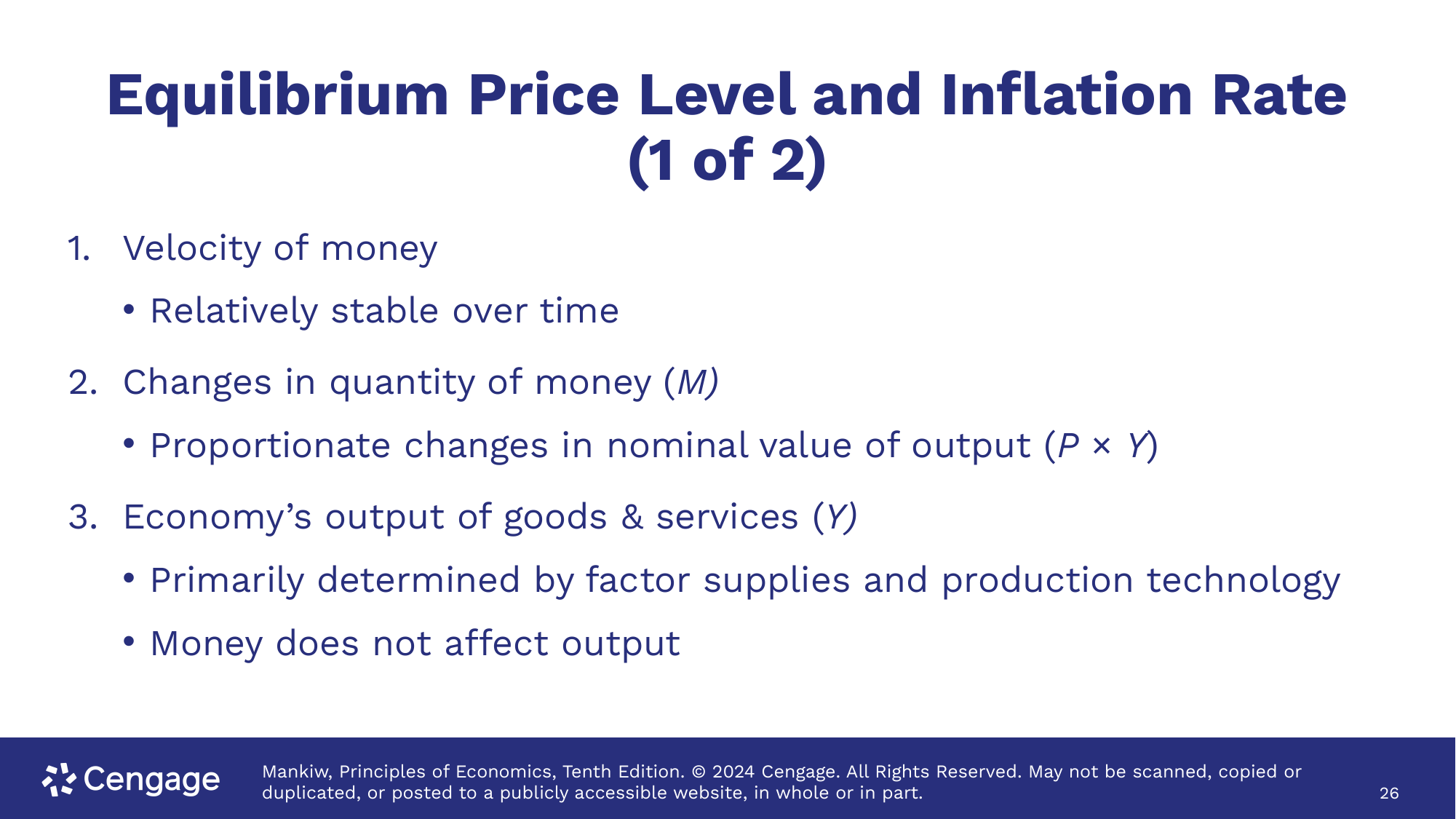

# Equilibrium Price Level and Inflation Rate (1 of 2)
Velocity of money
Relatively stable over time
Changes in quantity of money (M)
Proportionate changes in nominal value of output (P × Y)
Economy’s output of goods & services (Y)
Primarily determined by factor supplies and production technology
Money does not affect output